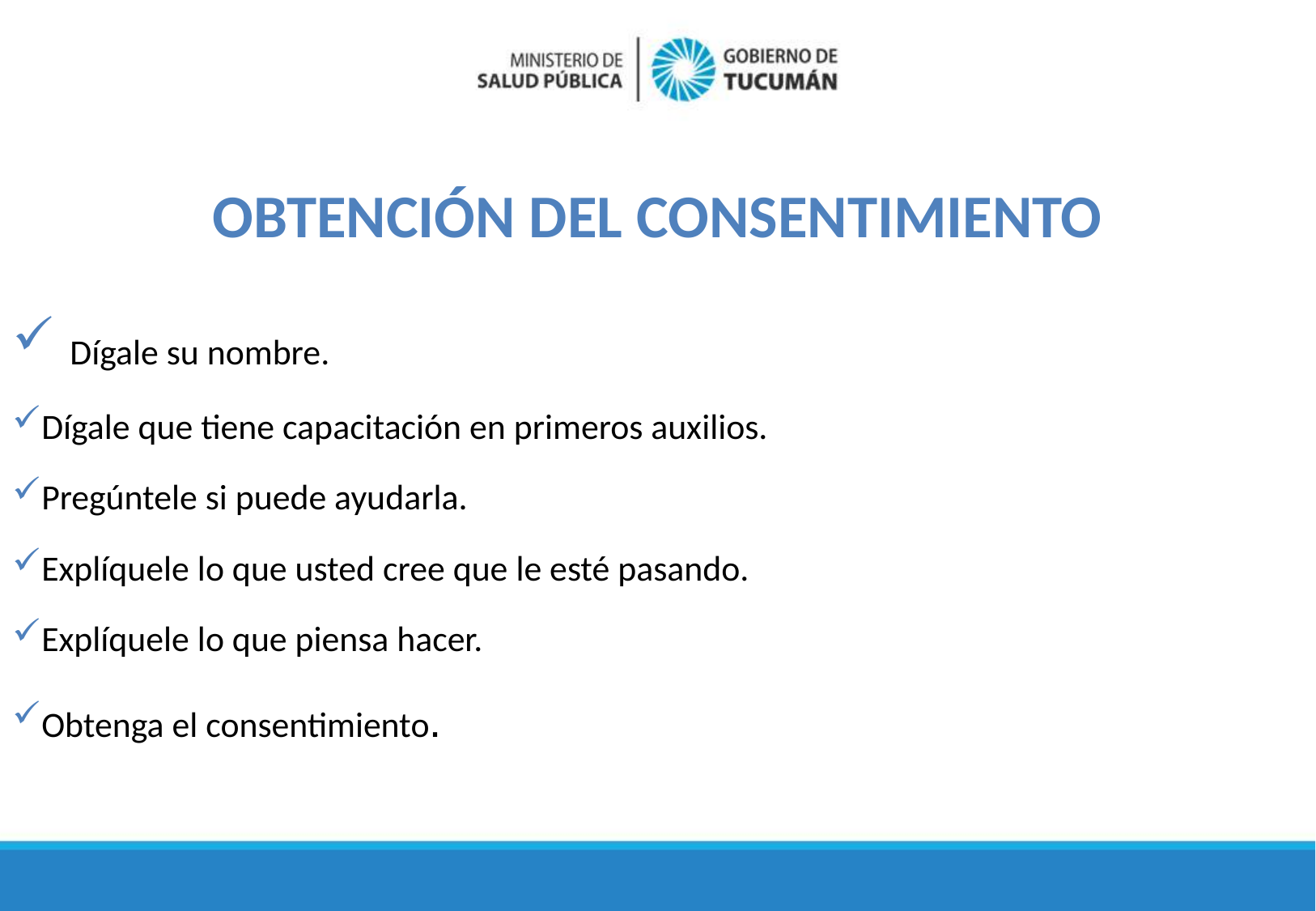

>>. ANTES DE ATENDER A UNA PERSONA
# OBTENCIÓN DEL CONSENTIMIENTO
 Dígale su nombre.
Dígale que tiene capacitación en primeros auxilios.
Pregúntele si puede ayudarla.
Explíquele lo que usted cree que le esté pasando.
Explíquele lo que piensa hacer.
Obtenga el consentimiento.